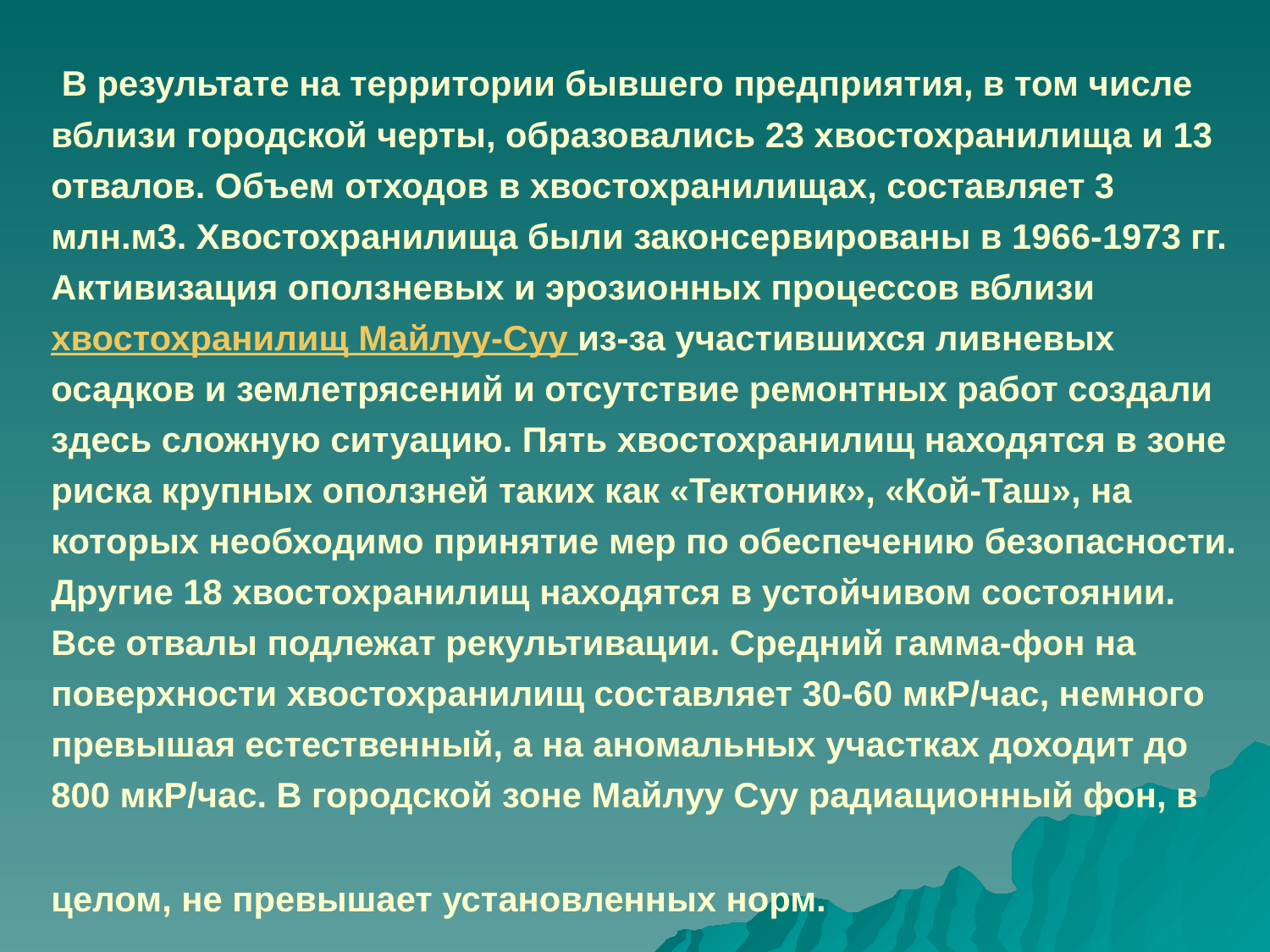

# В результате на территории бывшего предприятия, в том числе вблизи городской черты, образовались 23 хвостохранилища и 13 отвалов. Объем отходов в хвостохранилищах, составляет 3 млн.м3. Хвостохранилища были законсервированы в 1966-1973 гг. Активизация оползневых и эрозионных процессов вблизи хвостохранилищ Майлуу-Суу из-за участившихся ливневых осадков и землетрясений и отсутствие ремонтных работ создали здесь сложную ситуацию. Пять хвостохранилищ находятся в зоне риска крупных оползней таких как «Тектоник», «Кой-Таш», на которых необходимо принятие мер по обеспечению безопасности. Другие 18 хвостохранилищ находятся в устойчивом состоянии. Все отвалы подлежат рекультивации. Средний гамма-фон на поверхности хвостохранилищ составляет 30-60 мкР/час, немного превышая естественный, а на аномальных участках доходит до 800 мкР/час. В городской зоне Майлуу Суу радиационный фон, в целом, не превышает установленных норм.